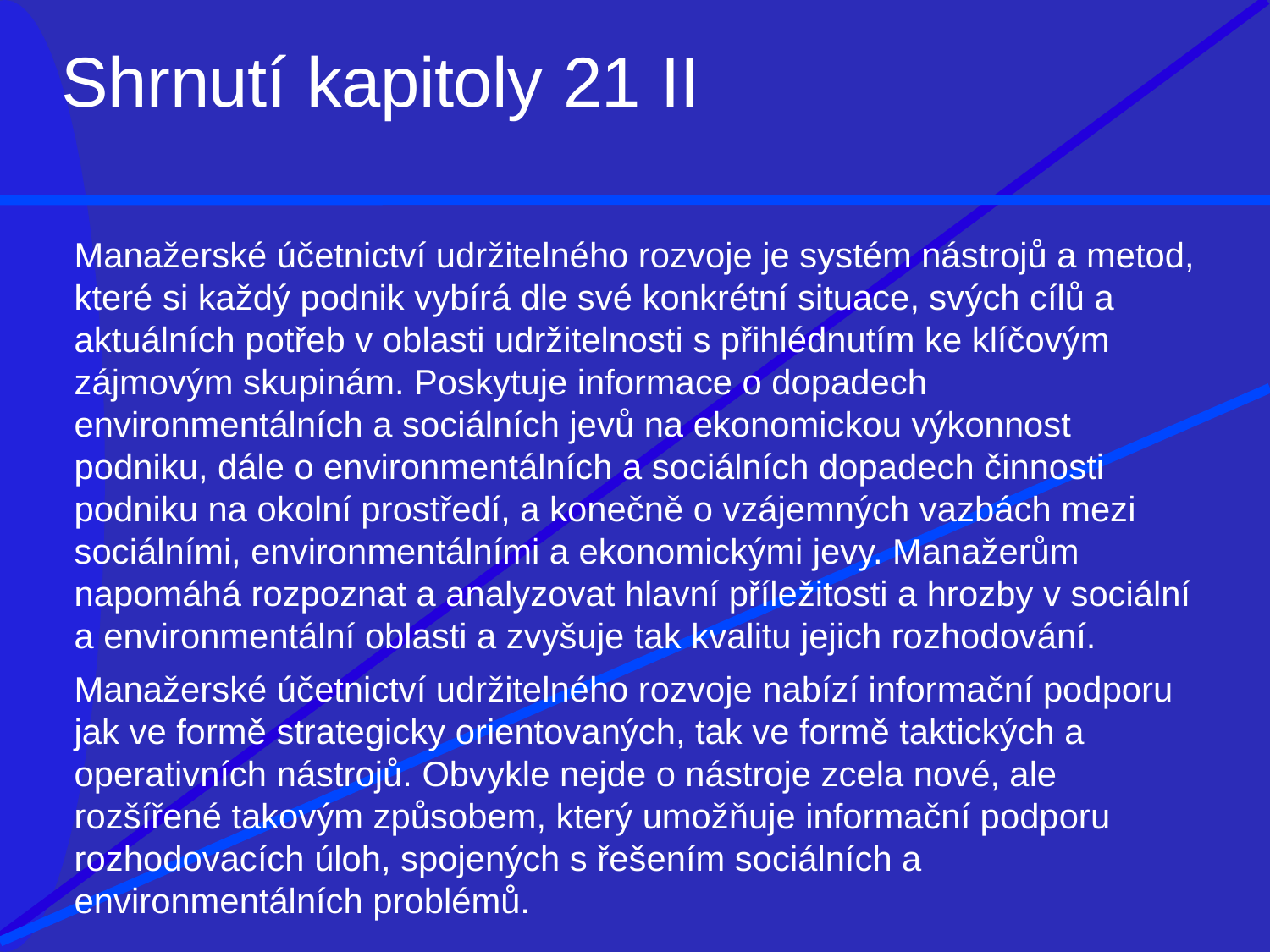

# Shrnutí kapitoly 21 II
Manažerské účetnictví udržitelného rozvoje je systém nástrojů a metod, které si každý podnik vybírá dle své konkrétní situace, svých cílů a aktuálních potřeb v oblasti udržitelnosti s přihlédnutím ke klíčovým zájmovým skupinám. Poskytuje informace o dopadech environmentálních a sociálních jevů na ekonomickou výkonnost podniku, dále o environmentálních a sociálních dopadech činnosti podniku na okolní prostředí, a konečně o vzájemných vazbách mezi sociálními, environmentálními a ekonomickými jevy. Manažerům napomáhá rozpoznat a analyzovat hlavní příležitosti a hrozby v sociální a environmentální oblasti a zvyšuje tak kvalitu jejich rozhodování.
Manažerské účetnictví udržitelného rozvoje nabízí informační podporu jak ve formě strategicky orientovaných, tak ve formě taktických a operativních nástrojů. Obvykle nejde o nástroje zcela nové, ale rozšířené takovým způsobem, který umožňuje informační podporu rozhodovacích úloh, spojených s řešením sociálních a environmentálních problémů.